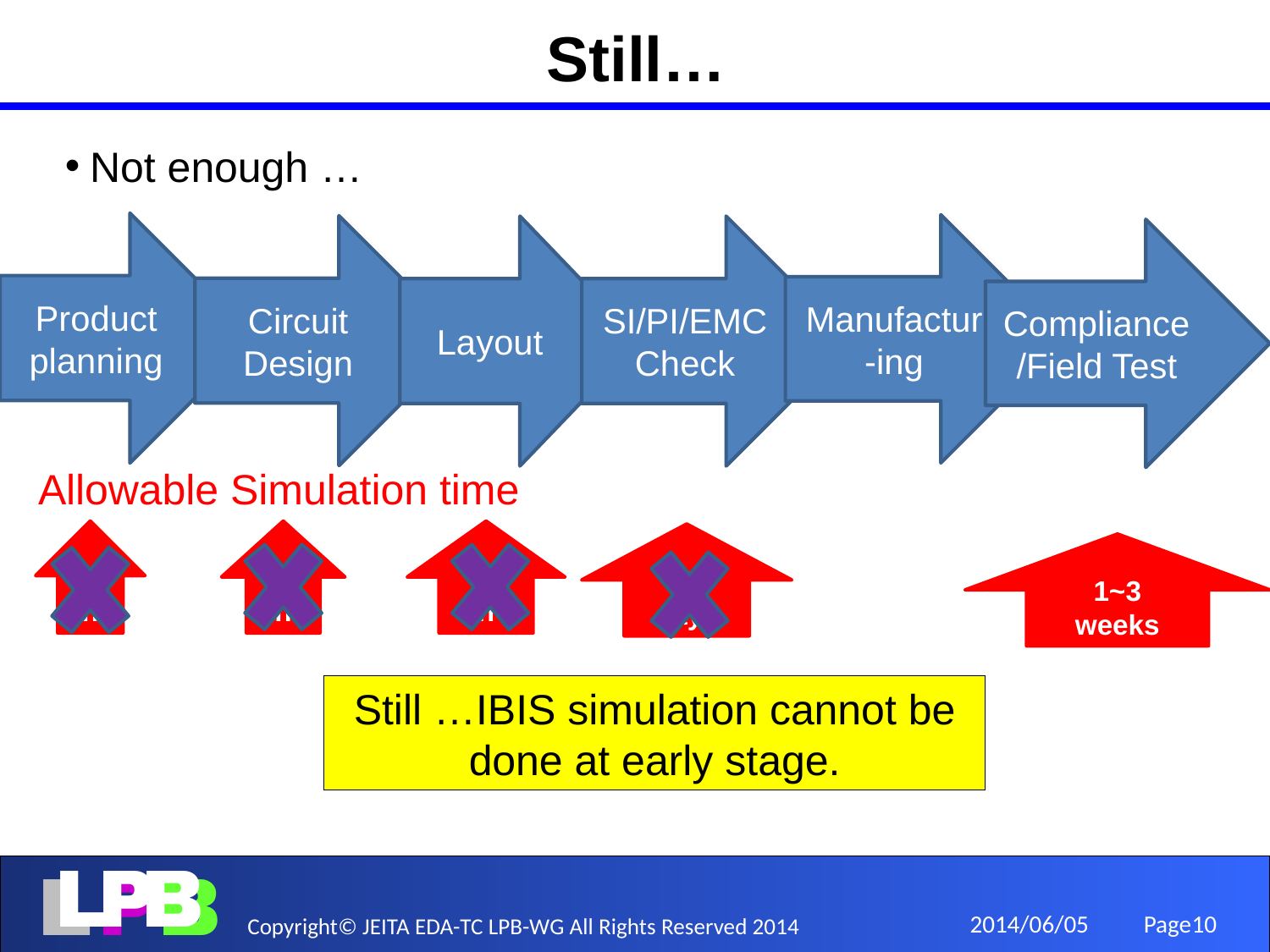

# Still…
Not enough …
Product planning
Manufactur
-ing
Circuit Design
Layout
SI/PI/EMC Check
Compliance /Field Test
Allowable Simulation time
0.5h
1
h

3
h

3
days

1~3
weeks
Still …IBIS simulation cannot be done at early stage.